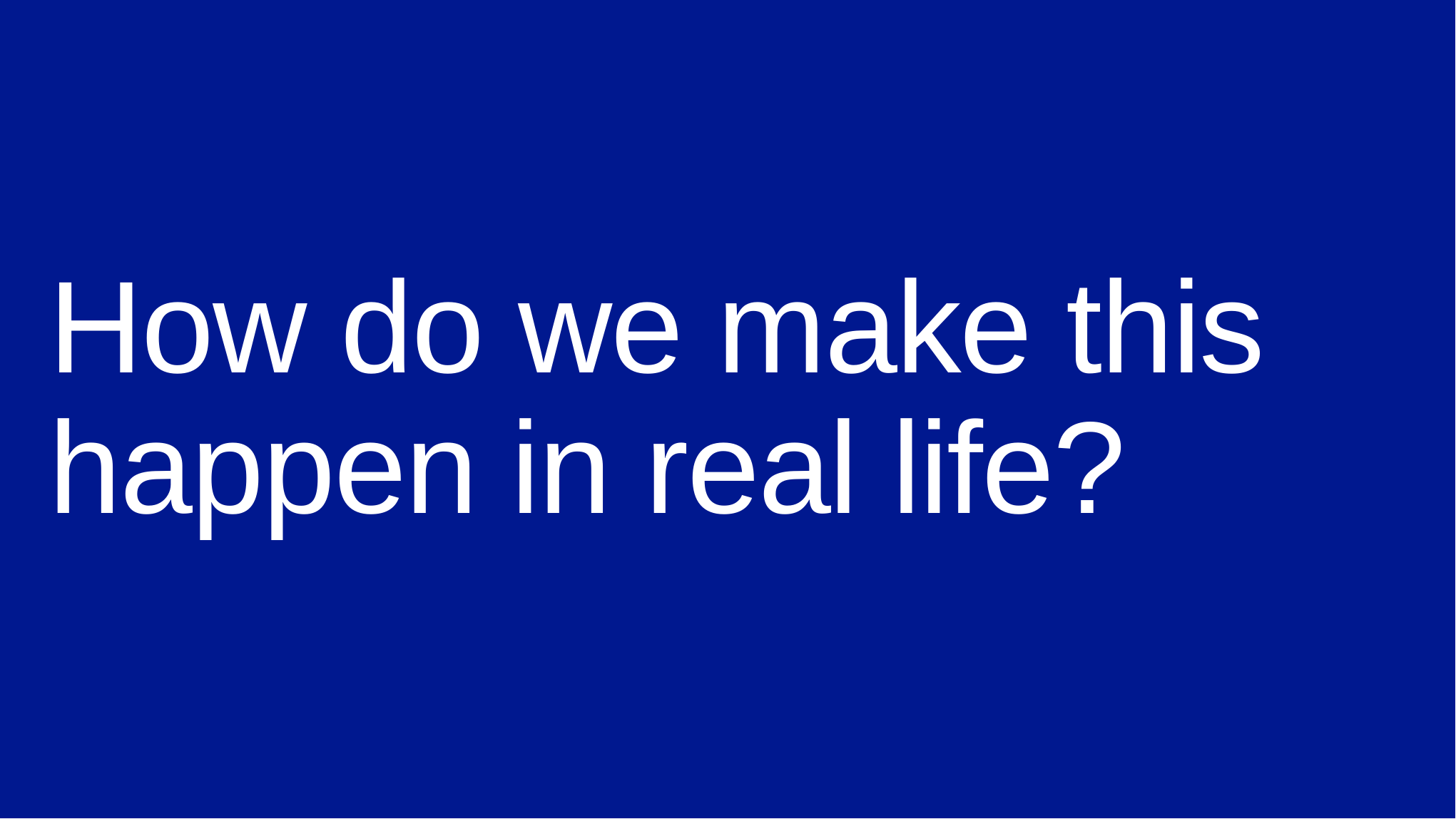

# How do we make this happen in real life?